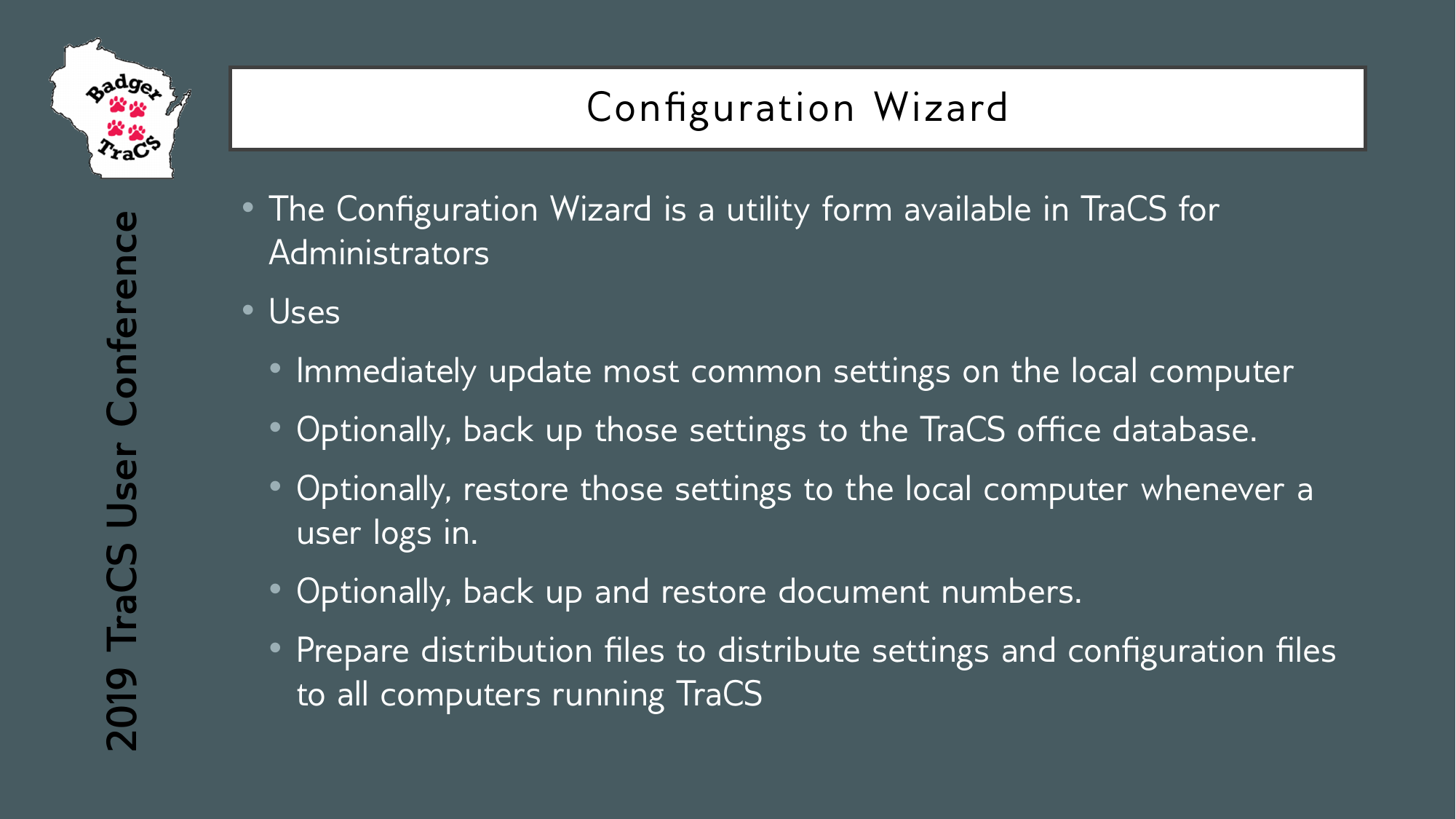

Configuration Wizard
The Configuration Wizard is a utility form available in TraCS for Administrators
Uses
Immediately update most common settings on the local computer
Optionally, back up those settings to the TraCS office database.
Optionally, restore those settings to the local computer whenever a user logs in.
Optionally, back up and restore document numbers.
Prepare distribution files to distribute settings and configuration files to all computers running TraCS